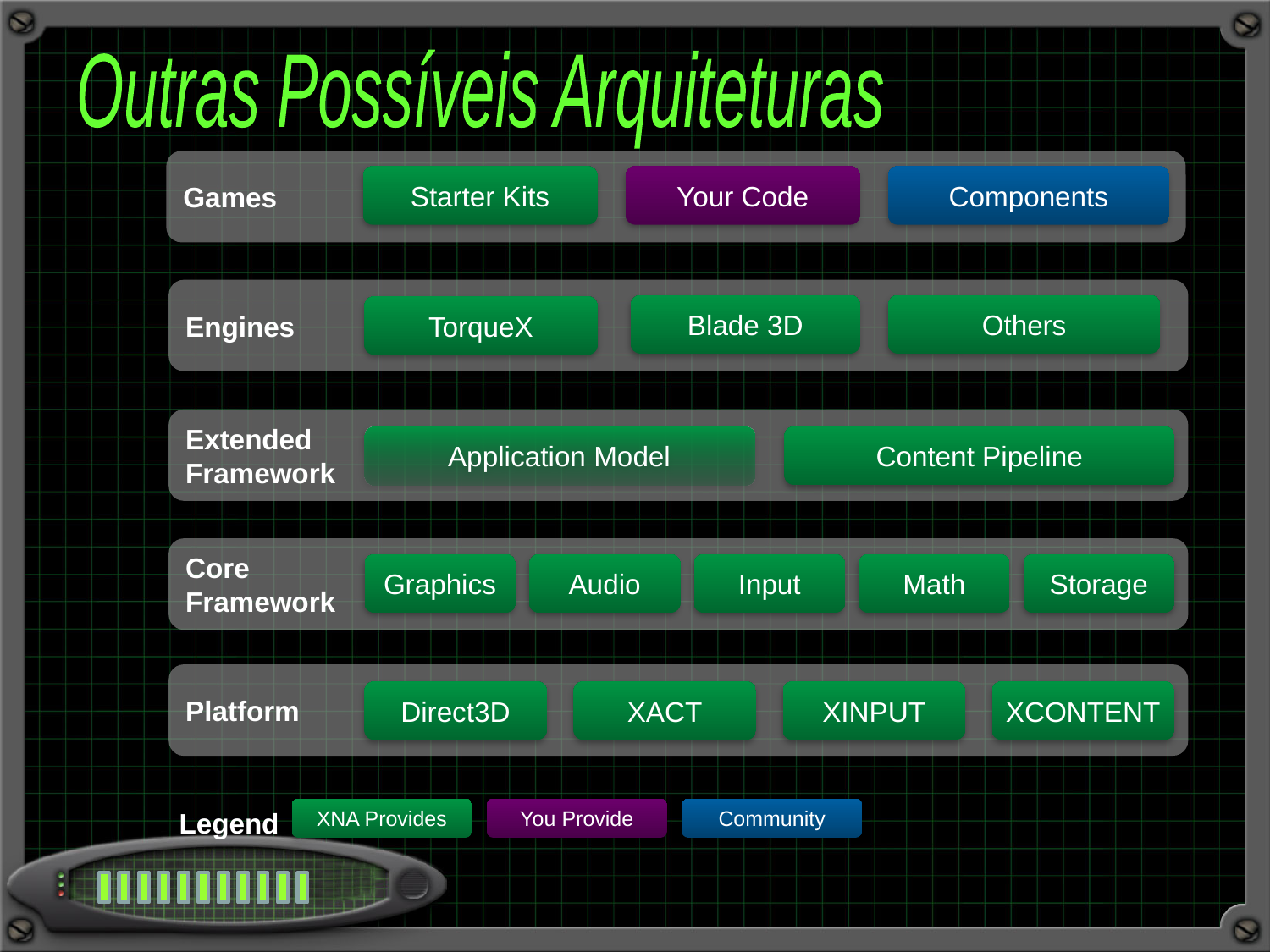

Outras Possíveis Arquiteturas
Games
Your Code
Starter Kits
Components
Engines
TorqueX
Blade 3D
Others
Extended
Framework
Application Model
Content Pipeline
Core
Framework
Graphics
Audio
Input
Math
Storage
Platform
Direct3D
XACT
XINPUT
XCONTENT
XNA Provides
You Provide
Community
Legend